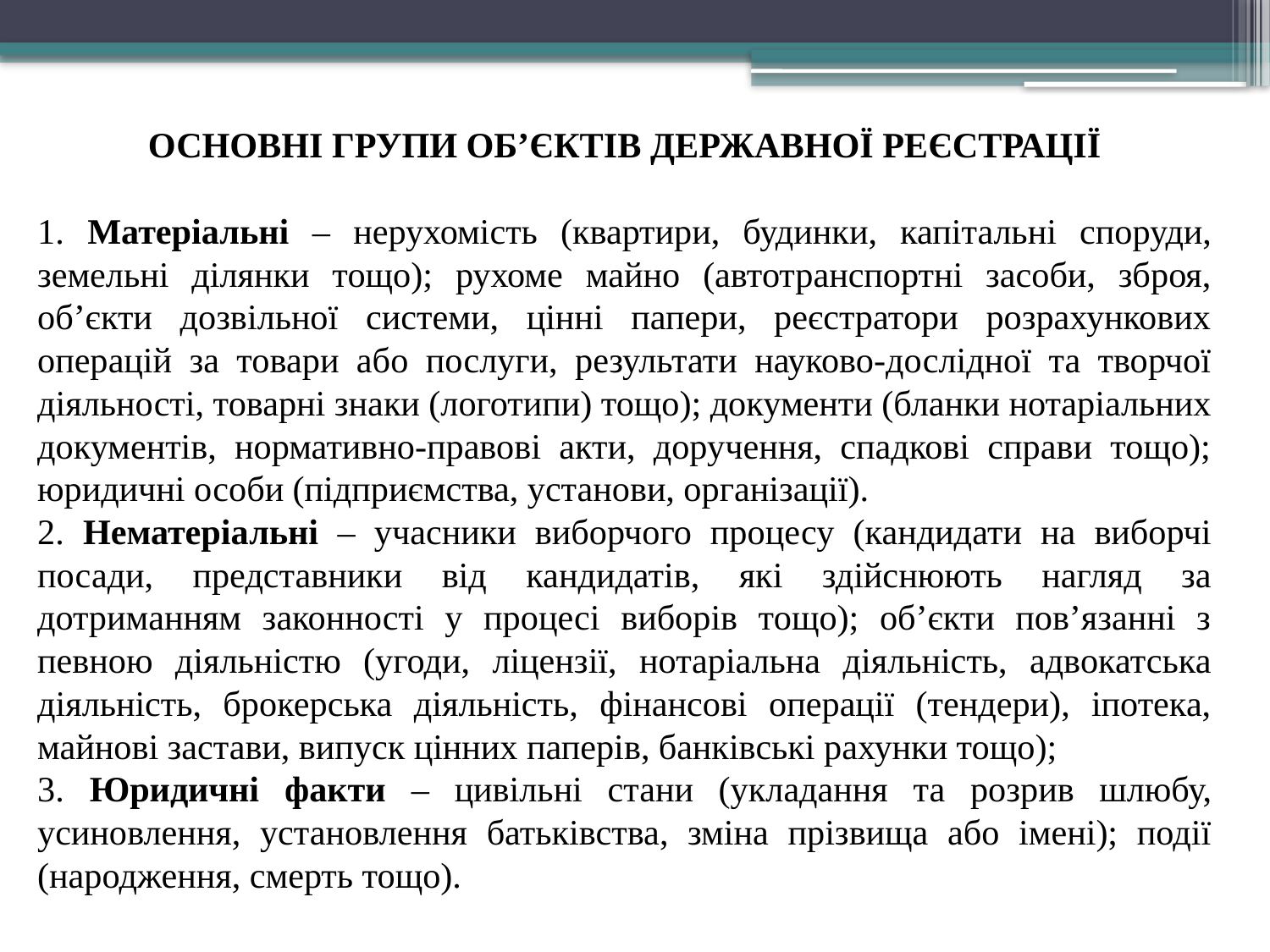

ОСНОВНІ ГРУПИ ОБ’ЄКТІВ ДЕРЖАВНОЇ РЕЄСТРАЦІЇ

1. Матеріальні – нерухомість (квартири, будинки, капітальні споруди, земельні ділянки тощо); рухоме майно (автотранспортні засоби, зброя, об’єкти дозвільної системи, цінні папери, реєстратори розрахункових операцій за товари або послуги, результати науково-дослідної та творчої діяльності, товарні знаки (логотипи) тощо); документи (бланки нотаріальних документів, нормативно-правові акти, доручення, спадкові справи тощо); юридичні особи (підприємства, установи, організації).
2. Нематеріальні – учасники виборчого процесу (кандидати на виборчі посади, представники від кандидатів, які здійснюють нагляд за дотриманням законності у процесі виборів тощо); об’єкти пов’язанні з певною діяльністю (угоди, ліцензії, нотаріальна діяльність, адвокатська діяльність, брокерська діяльність, фінансові операції (тендери), іпотека, майнові застави, випуск цінних паперів, банківські рахунки тощо);
3. Юридичні факти – цивільні стани (укладання та розрив шлюбу, усиновлення, установлення батьківства, зміна прізвища або імені); події (народження, смерть тощо).